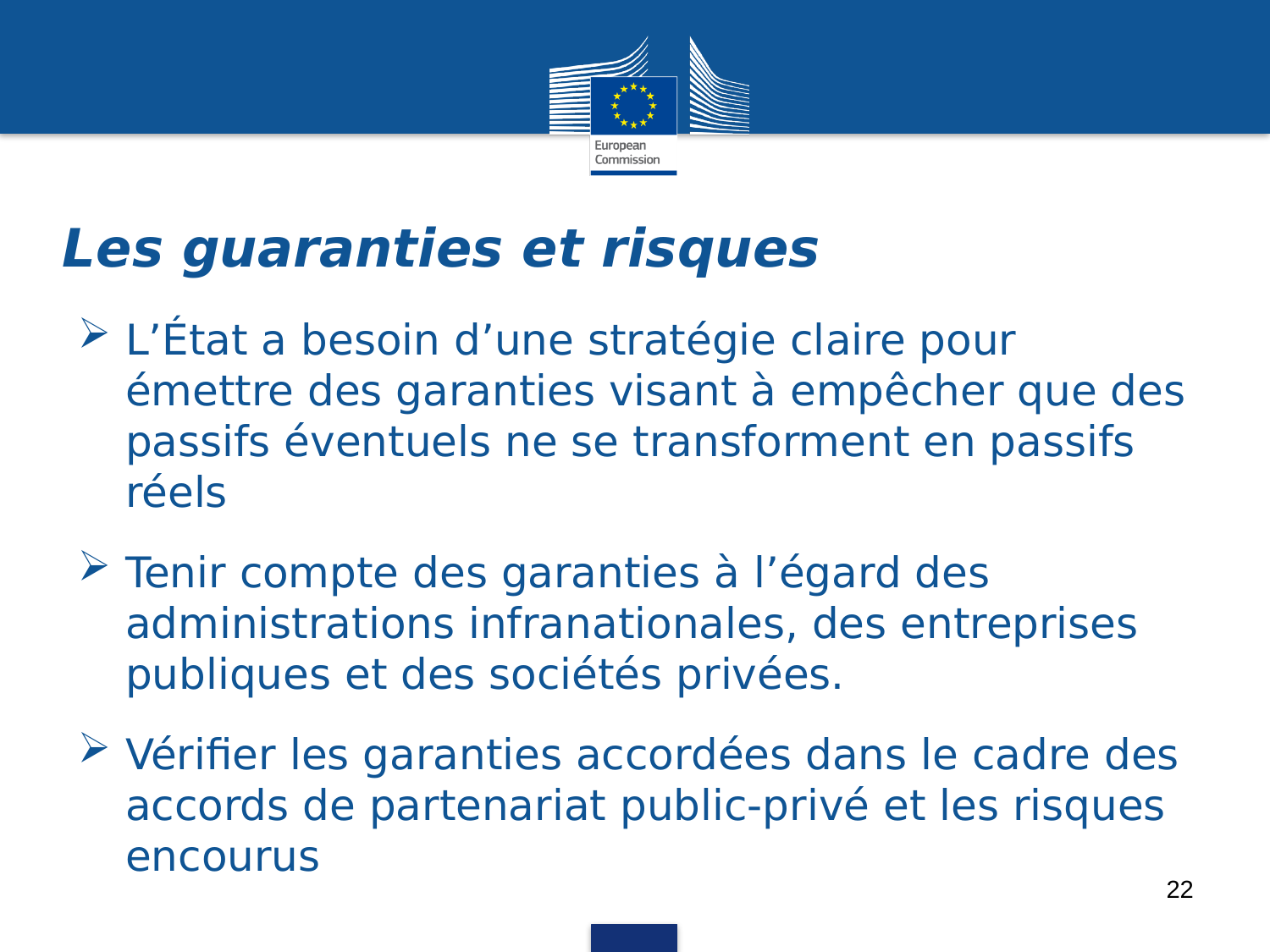

# Les guaranties et risques
L’État a besoin d’une stratégie claire pour émettre des garanties visant à empêcher que des passifs éventuels ne se transforment en passifs réels
Tenir compte des garanties à l’égard des administrations infranationales, des entreprises publiques et des sociétés privées.
Vérifier les garanties accordées dans le cadre des accords de partenariat public-privé et les risques encourus
22